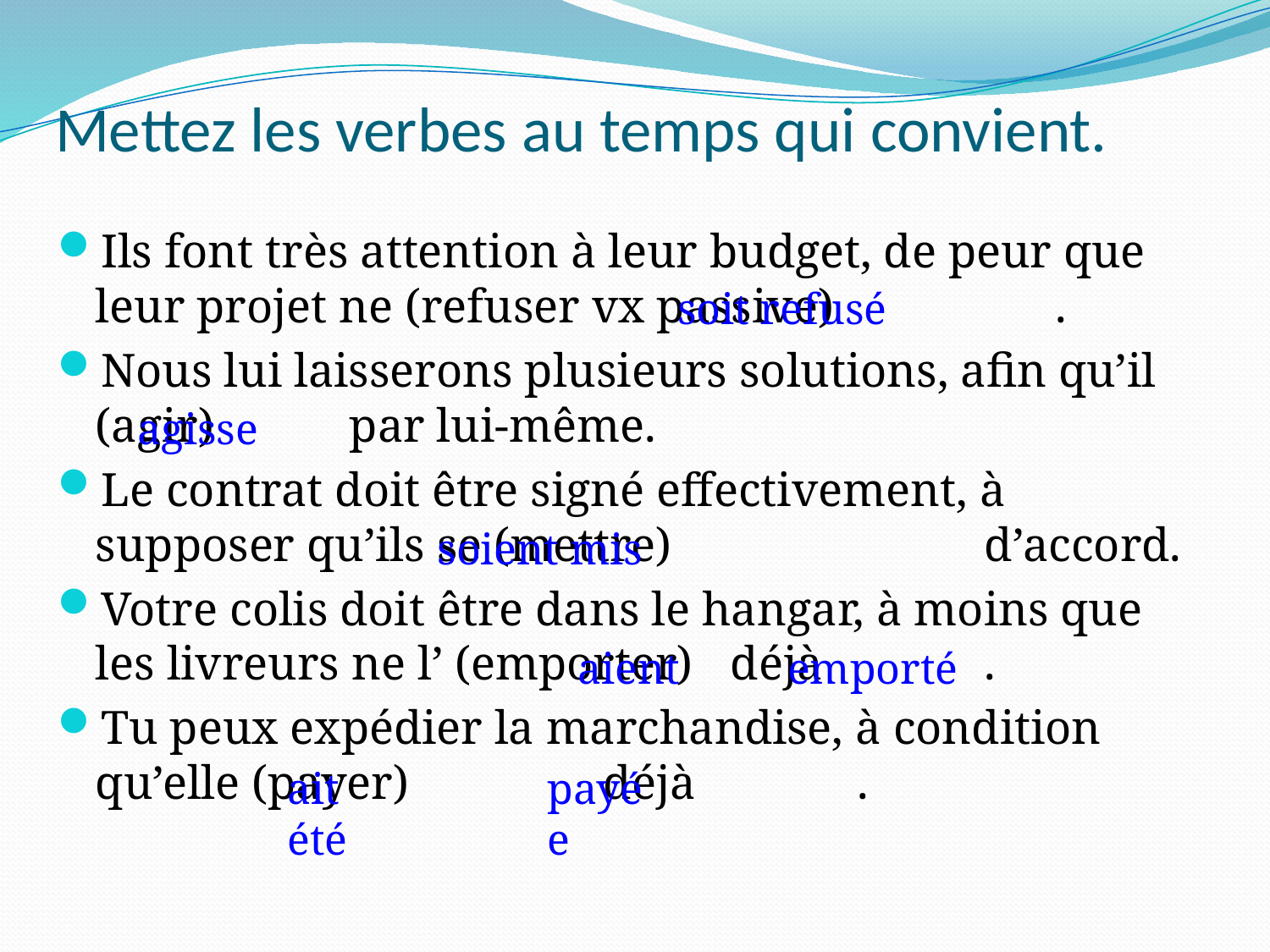

# Mettez les verbes au temps qui convient.
Ils font très attention à leur budget, de peur que leur projet ne (refuser vx passive)		      .
Nous lui laisserons plusieurs solutions, afin qu’il (agir)		par lui-même.
Le contrat doit être signé effectivement, à supposer qu’ils se (mettre)			d’accord.
Votre colis doit être dans le hangar, à moins que les livreurs ne l’ (emporter)	déjà		.
Tu peux expédier la marchandise, à condition qu’elle (payer)		déjà		.
soit refusé
agisse
soient mis
aient
emporté
ait été
payée